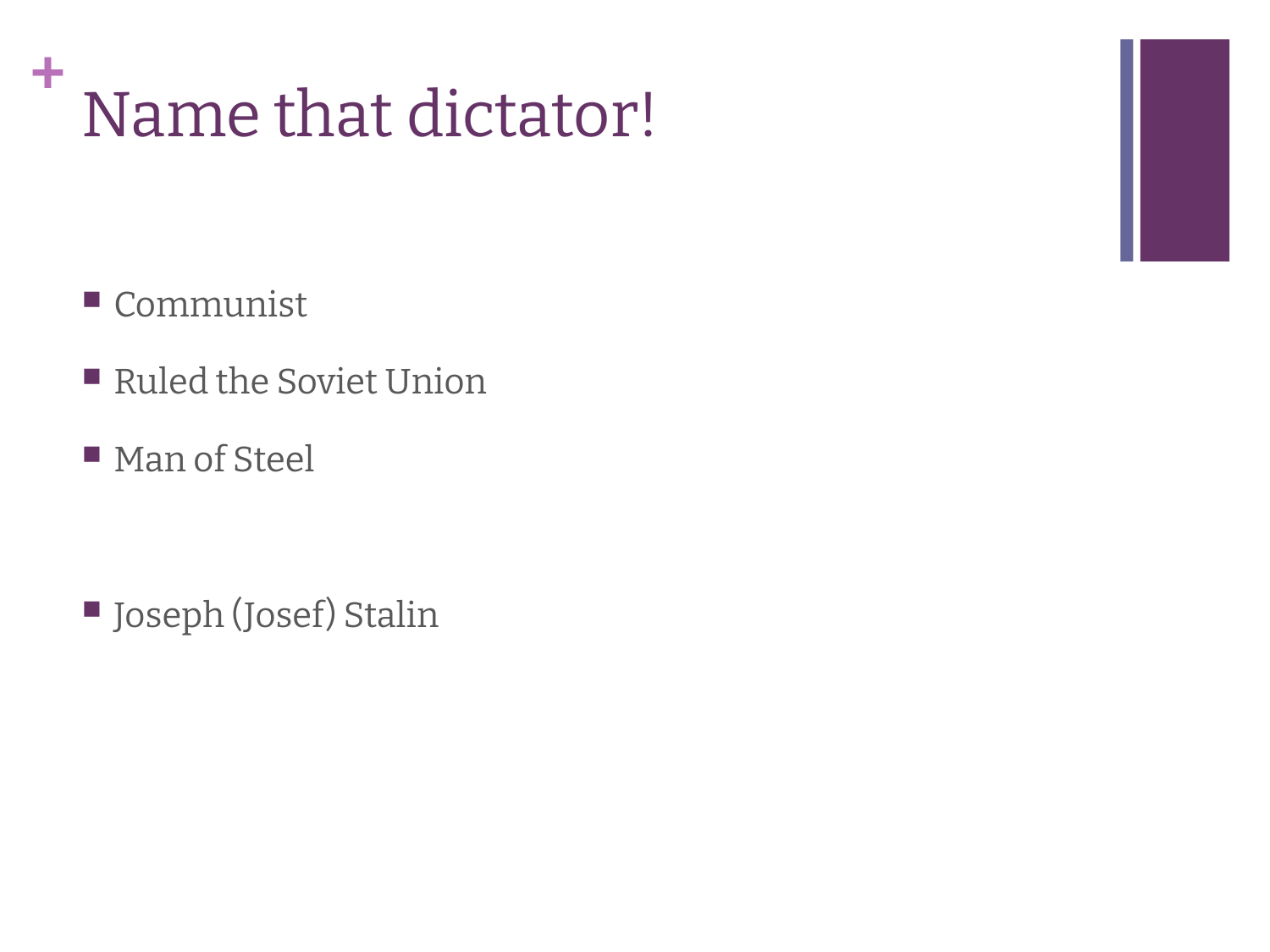

# Name that dictator!
Communist
Ruled the Soviet Union
Man of Steel

Joseph (Josef) Stalin